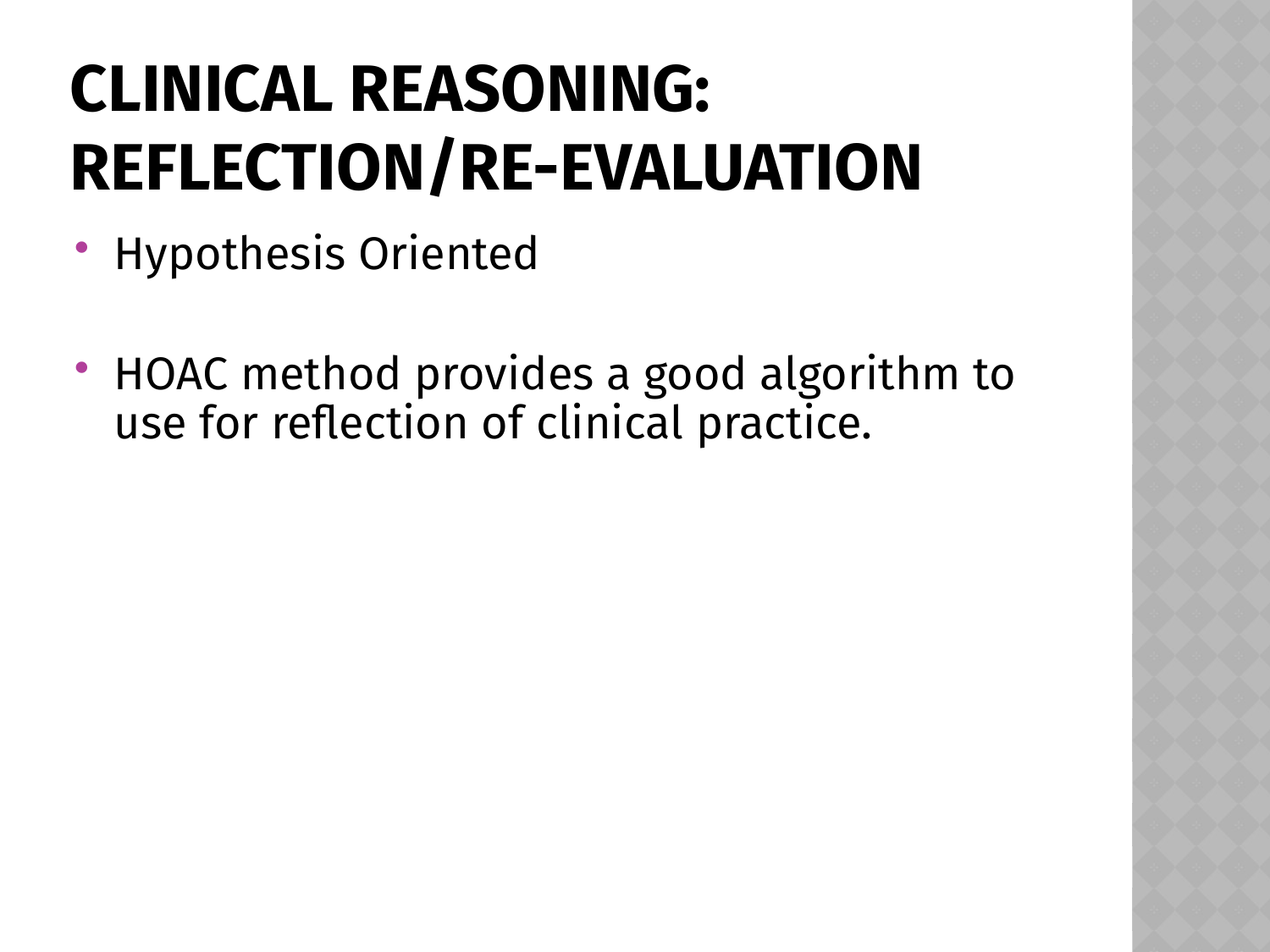

# Clinical Reasoning: Reflection/Re-evaluation
Hypothesis Oriented

HOAC method provides a good algorithm to use for reflection of clinical practice.